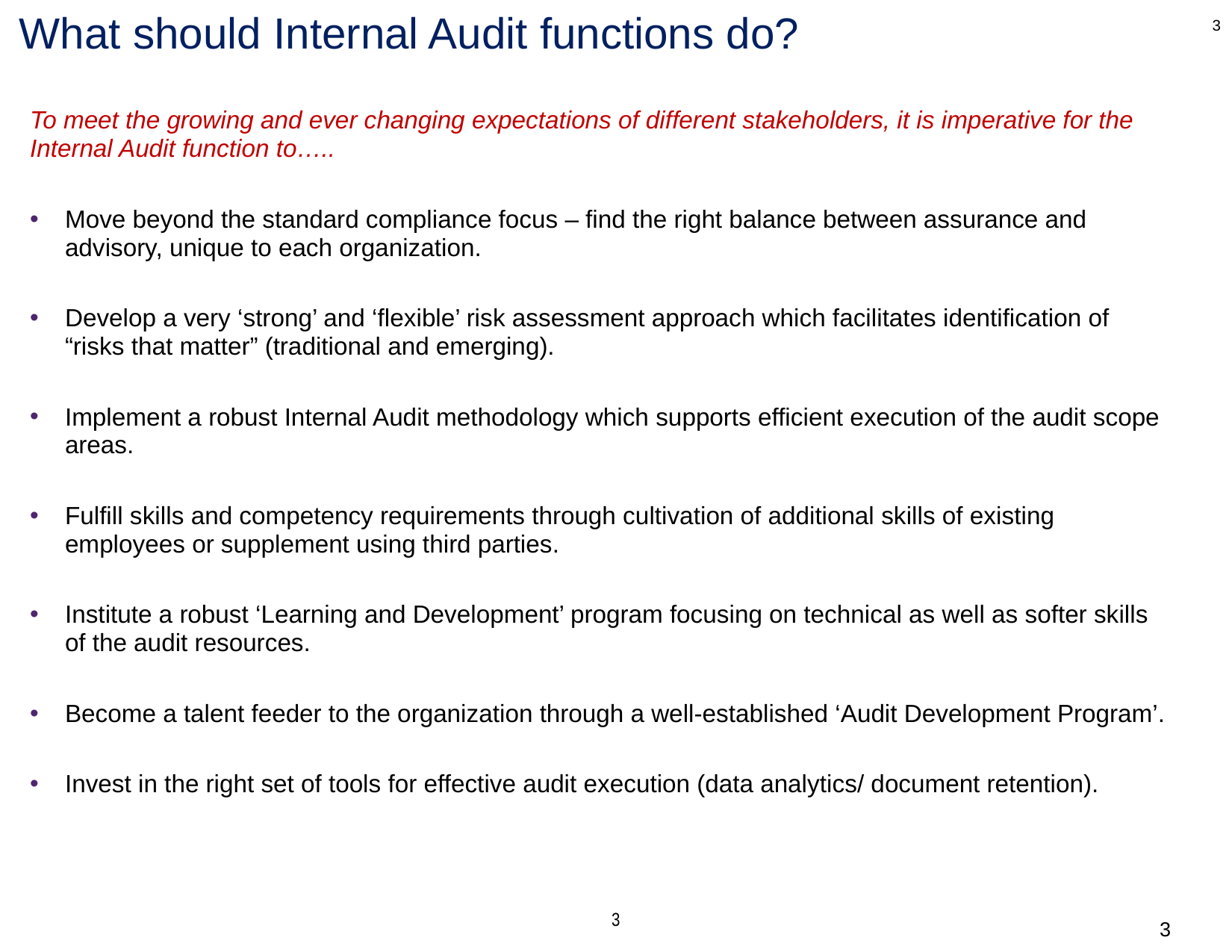

What should Internal Audit functions do?
3
To meet the growing and ever changing expectations of different stakeholders, it is imperative for the Internal Audit function to…..

Move beyond the standard compliance focus – find the right balance between assurance and advisory, unique to each organization.

Develop a very ‘strong’ and ‘flexible’ risk assessment approach which facilitates identification of “risks that matter” (traditional and emerging).

Implement a robust Internal Audit methodology which supports efficient execution of the audit scope areas.

Fulfill skills and competency requirements through cultivation of additional skills of existing employees or supplement using third parties.

Institute a robust ‘Learning and Development’ program focusing on technical as well as softer skills of the audit resources.

Become a talent feeder to the organization through a well-established ‘Audit Development Program’.

Invest in the right set of tools for effective audit execution (data analytics/ document retention).
3